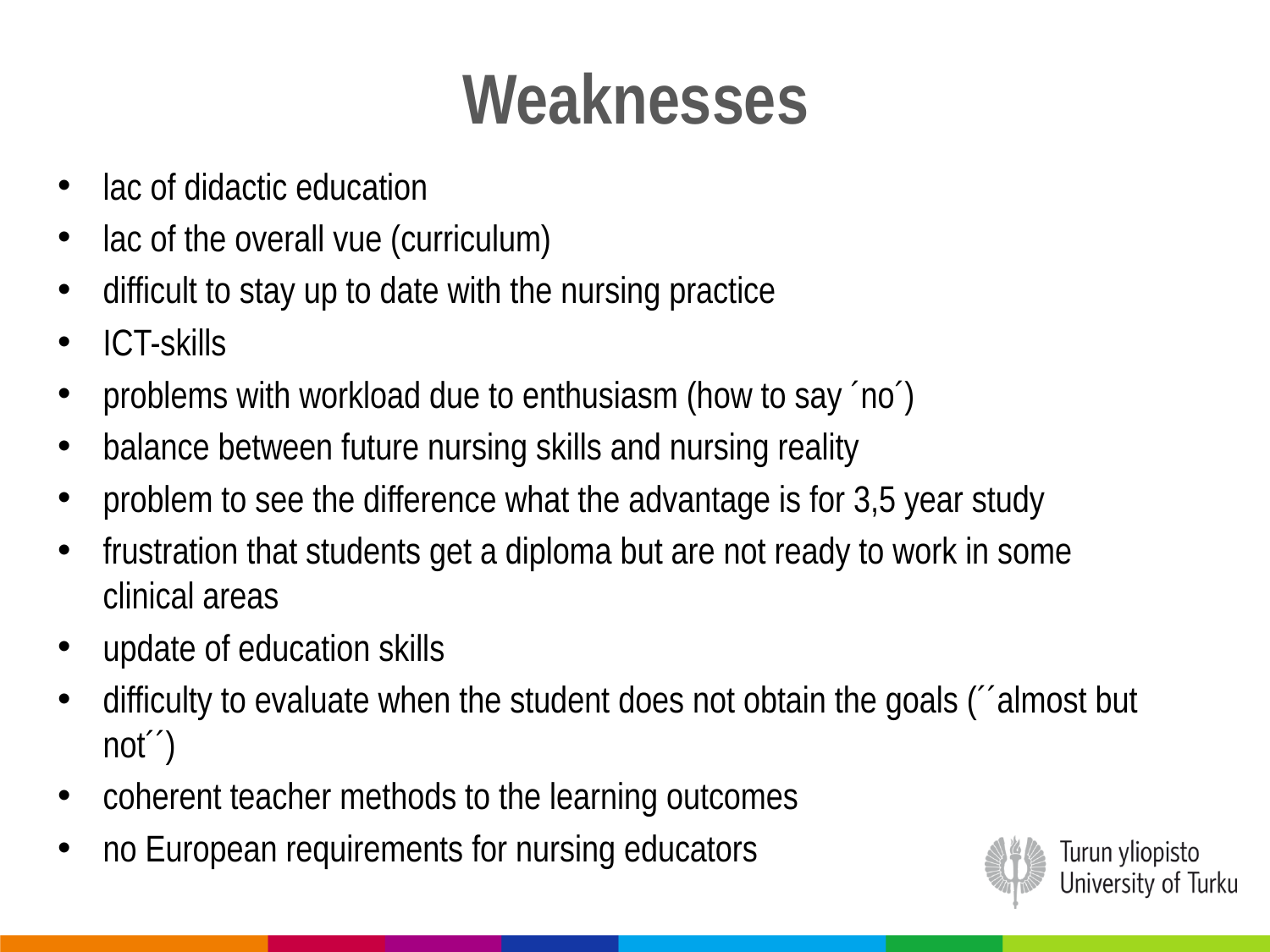

# Weaknesses
lac of didactic education
lac of the overall vue (curriculum)
difficult to stay up to date with the nursing practice
ICT-skills
problems with workload due to enthusiasm (how to say ´no´)
balance between future nursing skills and nursing reality
problem to see the difference what the advantage is for 3,5 year study
frustration that students get a diploma but are not ready to work in some clinical areas
update of education skills
difficulty to evaluate when the student does not obtain the goals (´´almost but not´´)
coherent teacher methods to the learning outcomes
no European requirements for nursing educators